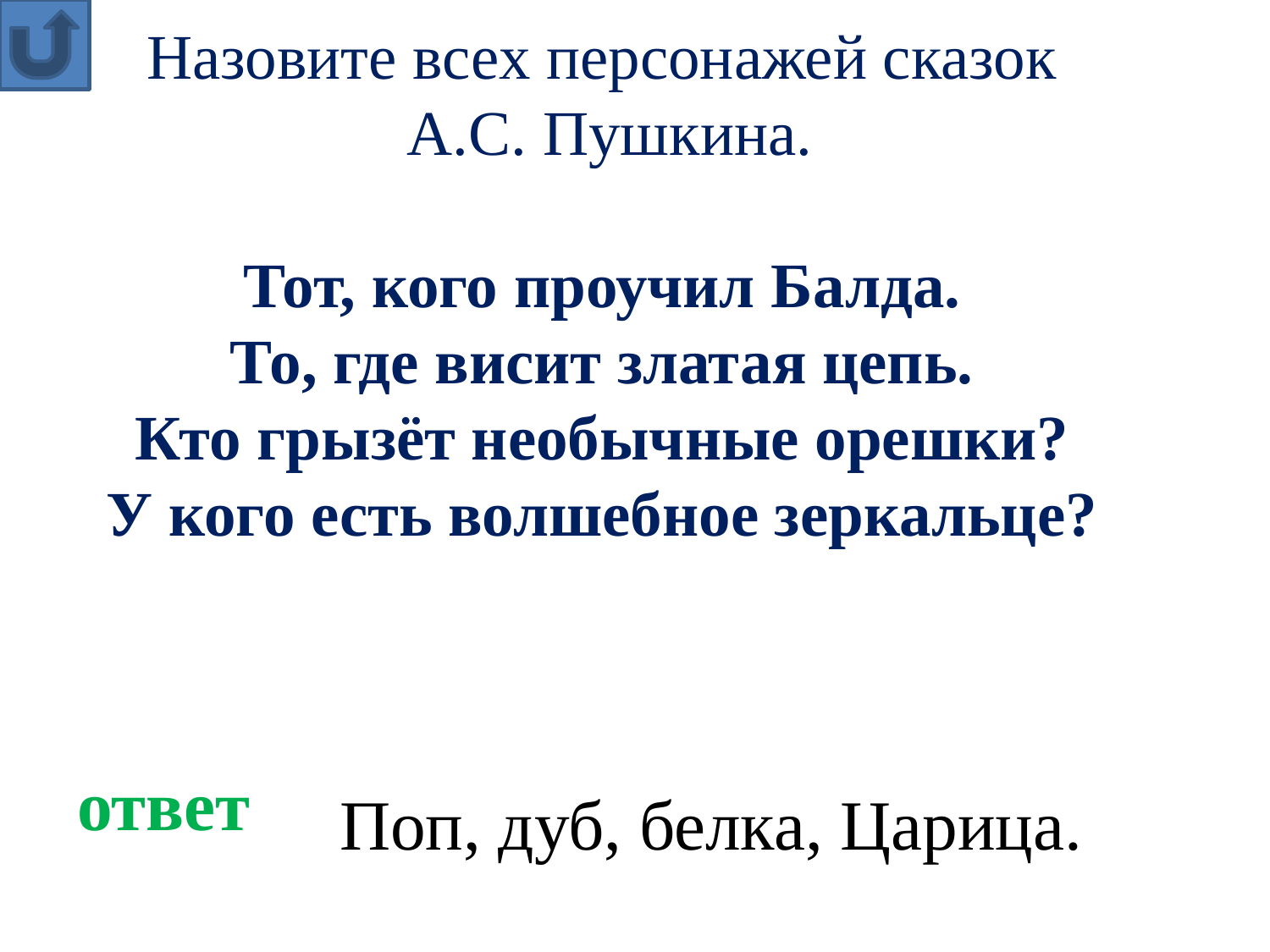

Назовите всех персонажей сказок
А.С. Пушкина.

Тот, кого проучил Балда.
То, где висит златая цепь.
Кто грызёт необычные орешки?
У кого есть волшебное зеркальце?
ответ
Поп, дуб, белка, Царица.